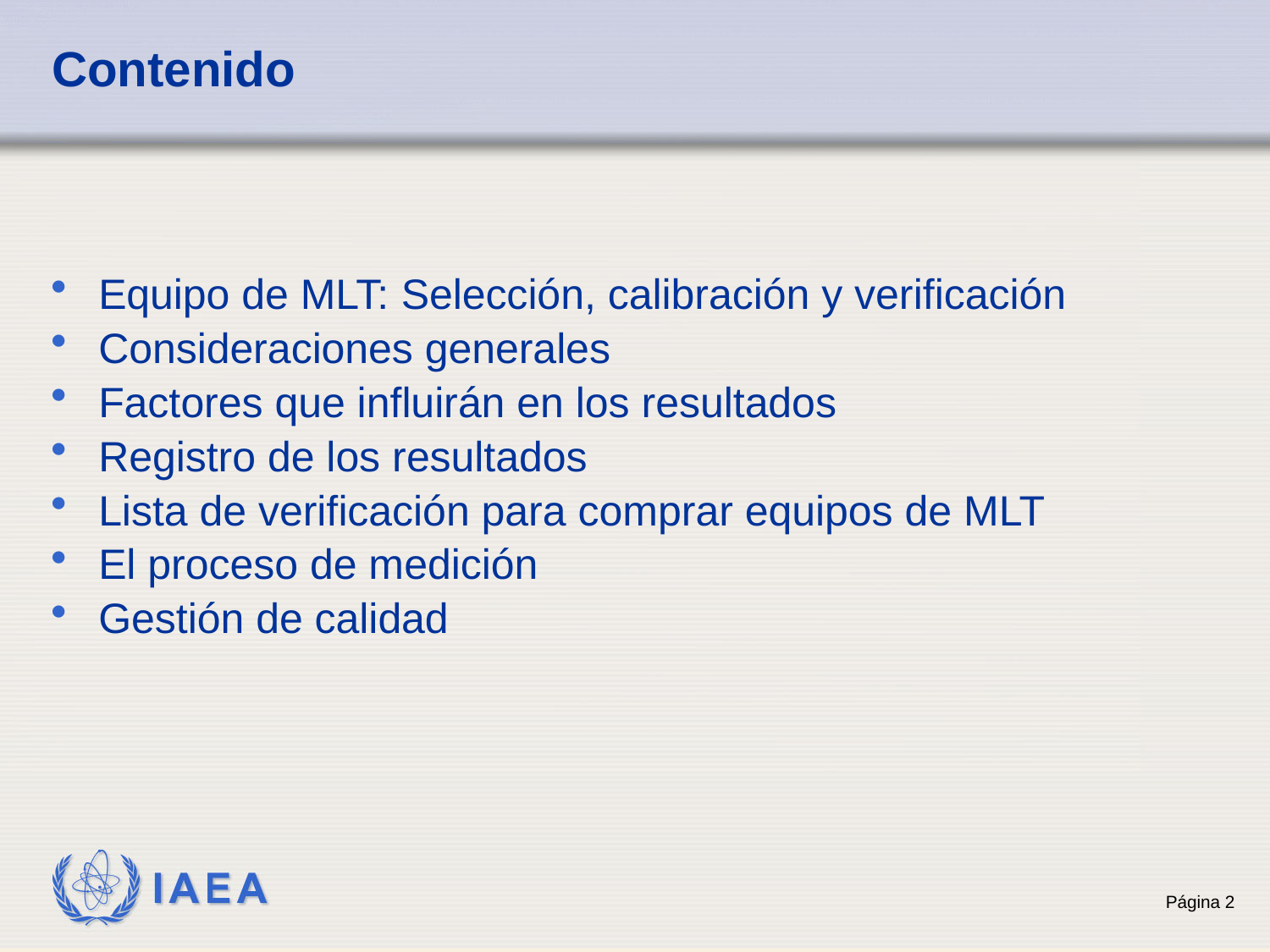

# Contenido
Equipo de MLT: Selección, calibración y verificación
Consideraciones generales
Factores que influirán en los resultados
Registro de los resultados
Lista de verificación para comprar equipos de MLT
El proceso de medición
Gestión de calidad
2